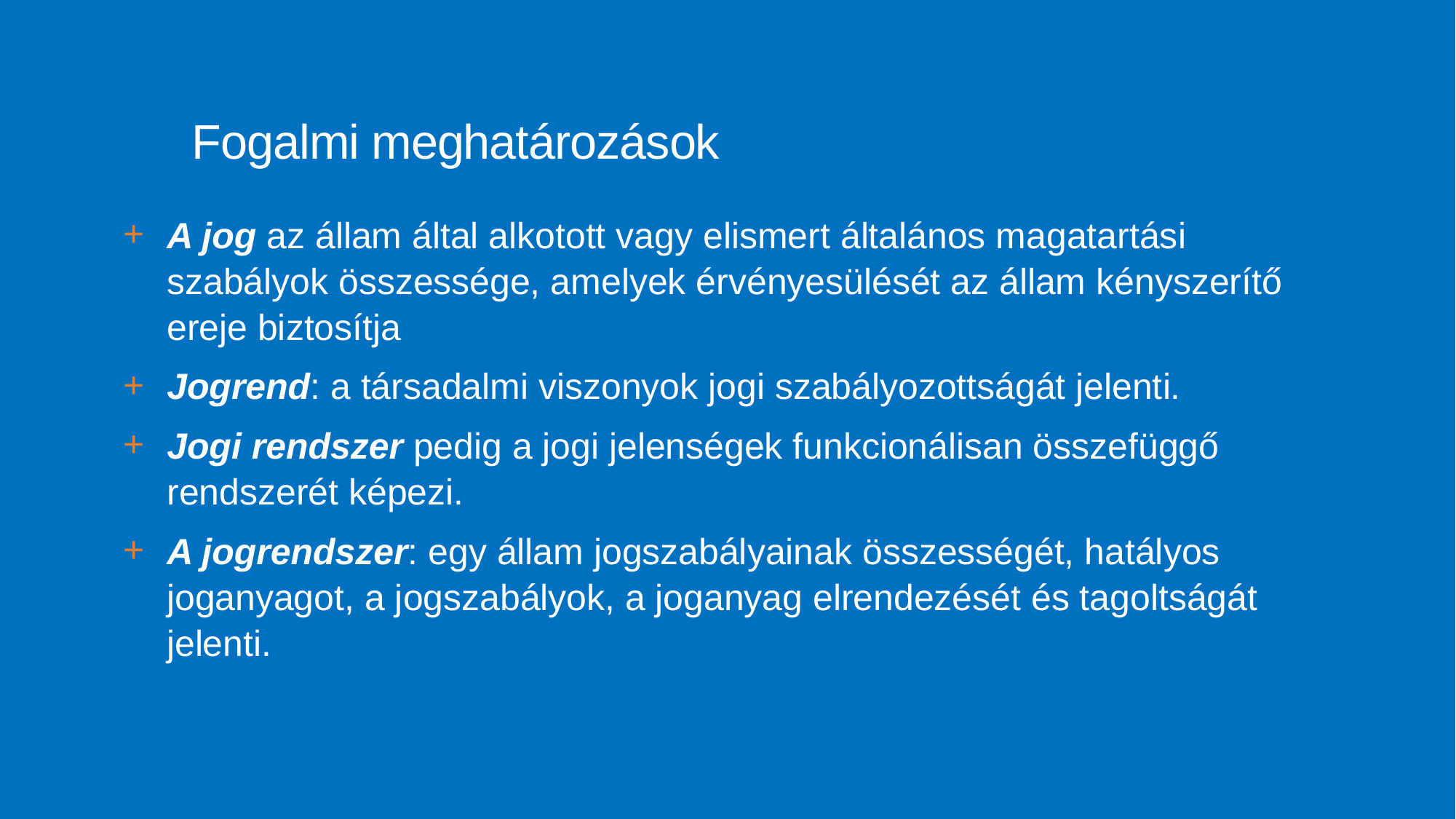

# Fogalmi meghatározások
A jog az állam által alkotott vagy elismert általános magatartási szabályok összessége, amelyek érvényesülését az állam kényszerítő ereje biztosítja
Jogrend: a társadalmi viszonyok jogi szabályozottságát jelenti.
Jogi rendszer pedig a jogi jelenségek funkcionálisan összefüggő rendszerét képezi.
A jogrendszer: egy állam jogszabályainak összességét, hatályos joganyagot, a jogszabályok, a joganyag elrendezését és tagoltságát jelenti.